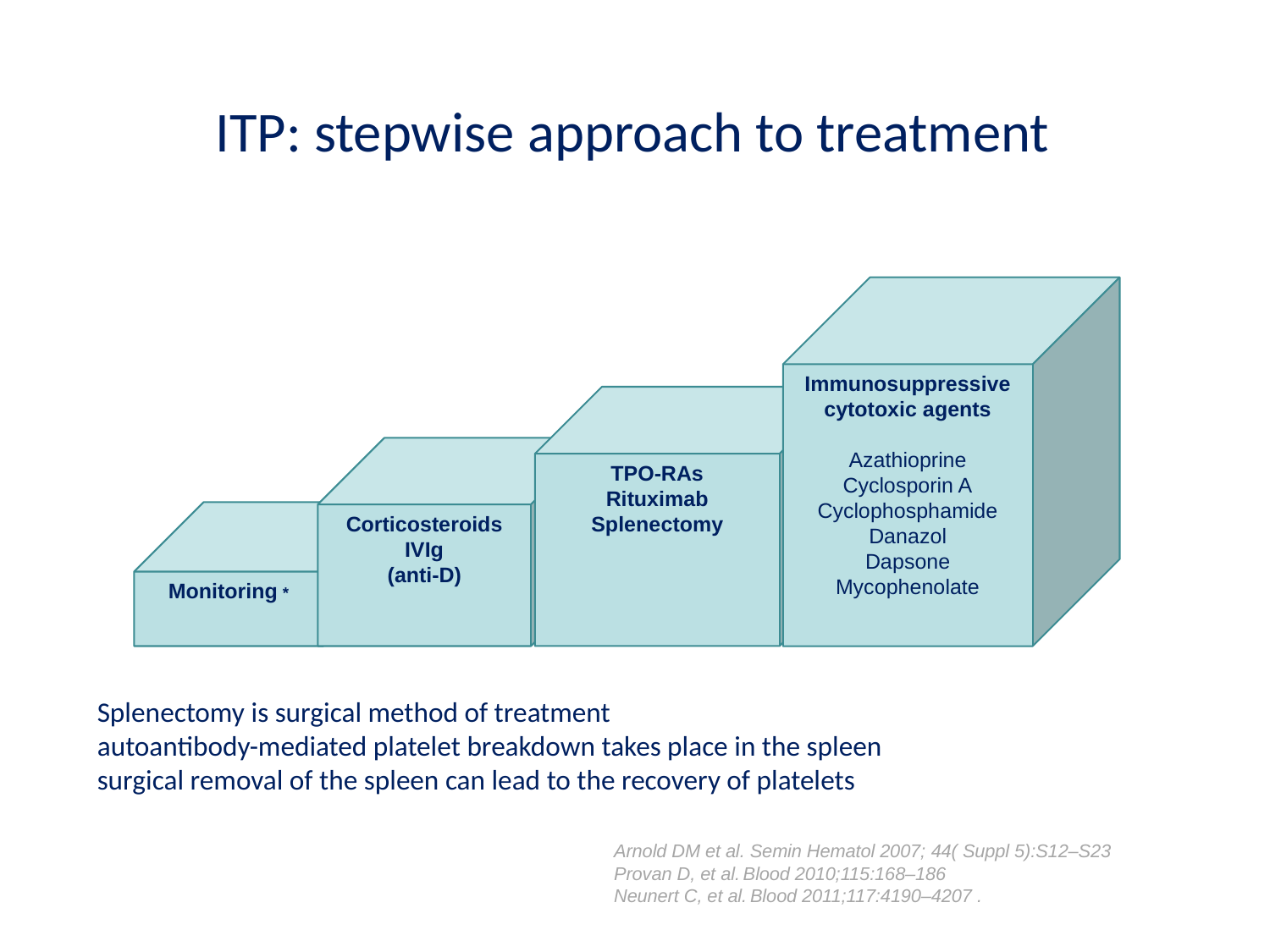

# ITP: stepwise approach to treatment
Immunosuppressive cytotoxic agents

Azathioprine
Cyclosporin A
Cyclophosphamide
Danazol
Dapsone
Mycophenolate
TPO-RAs
Rituximab
Splenectomy

Corticosteroids
IVIg
(anti-D)
Monitoring *

Splenectomy is surgical method of treatment
autoantibody-mediated platelet breakdown takes place in the spleen
surgical removal of the spleen can lead to the recovery of platelets
Arnold DM et al. Semin Hematol 2007; 44( Suppl 5):S12–S23
Provan D, et al. Blood 2010;115:168–186
Neunert C, et al. Blood 2011;117:4190–4207 .